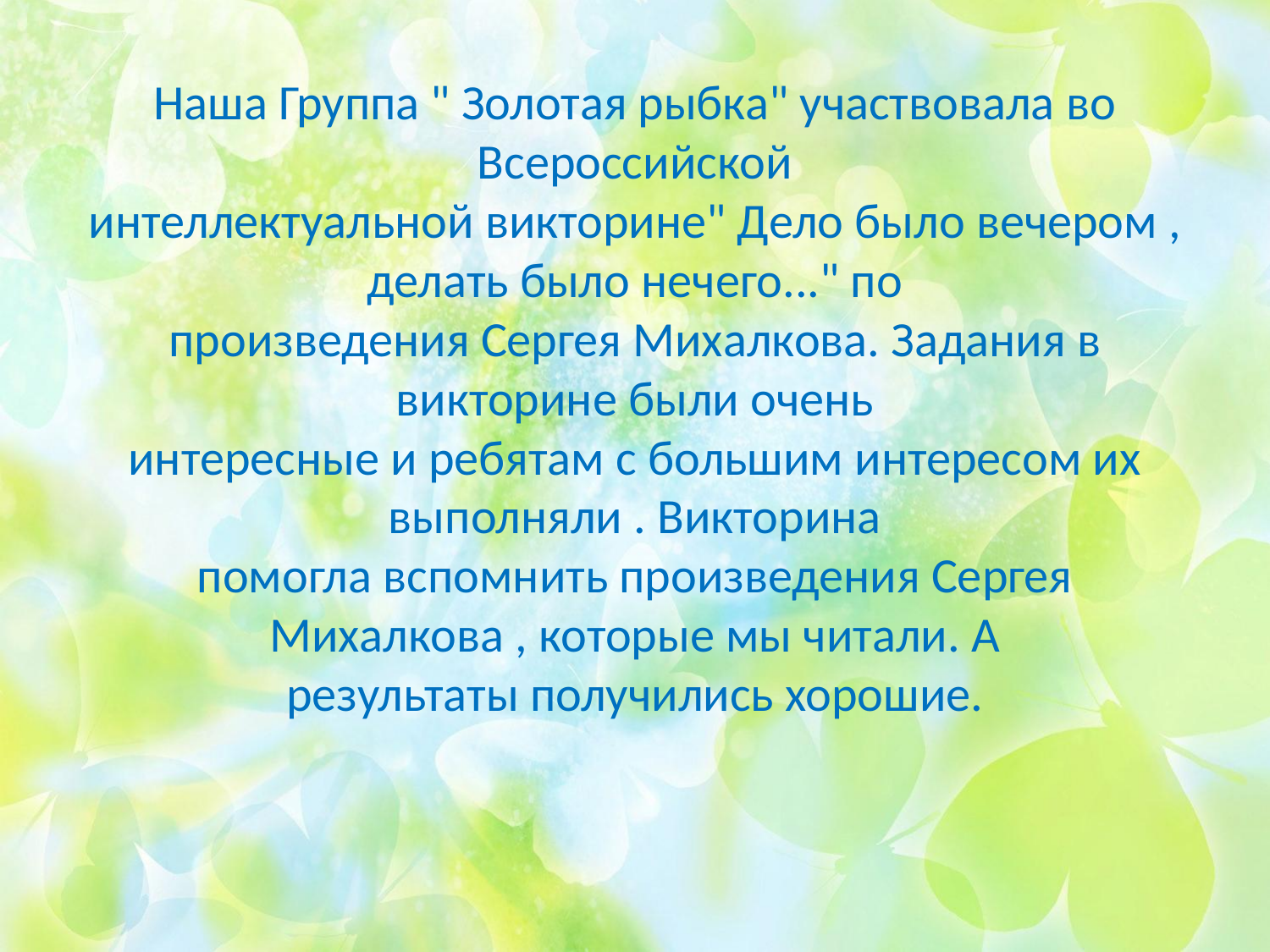

# Наша Группа " Золотая рыбка" участвовала во Всероссийской интеллектуальной викторине" Дело было вечером , делать было нечего..." по произведения Сергея Михалкова. Задания в викторине были очень интересные и ребятам с большим интересом их выполняли . Викторина помогла вспомнить произведения Сергея Михалкова , которые мы читали. А результаты получились хорошие.